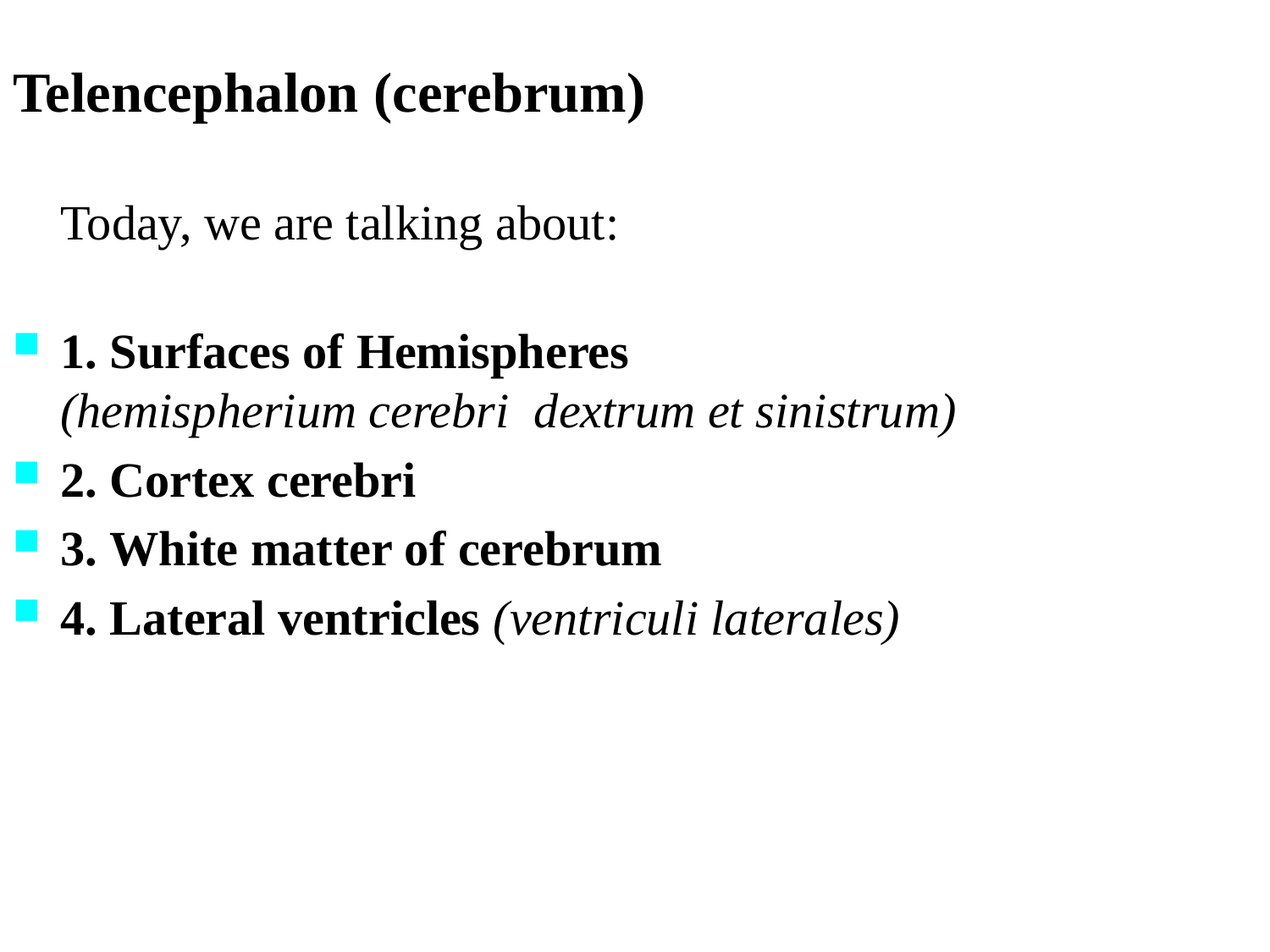

Telencephalon (cerebrum)
Today, we are talking about:
1. Surfaces of Hemispheres
(hemispherium cerebri  dextrum et sinistrum)
2. Cortex cerebri
3. White matter of cerebrum
4. Lateral ventricles (ventriculi laterales)